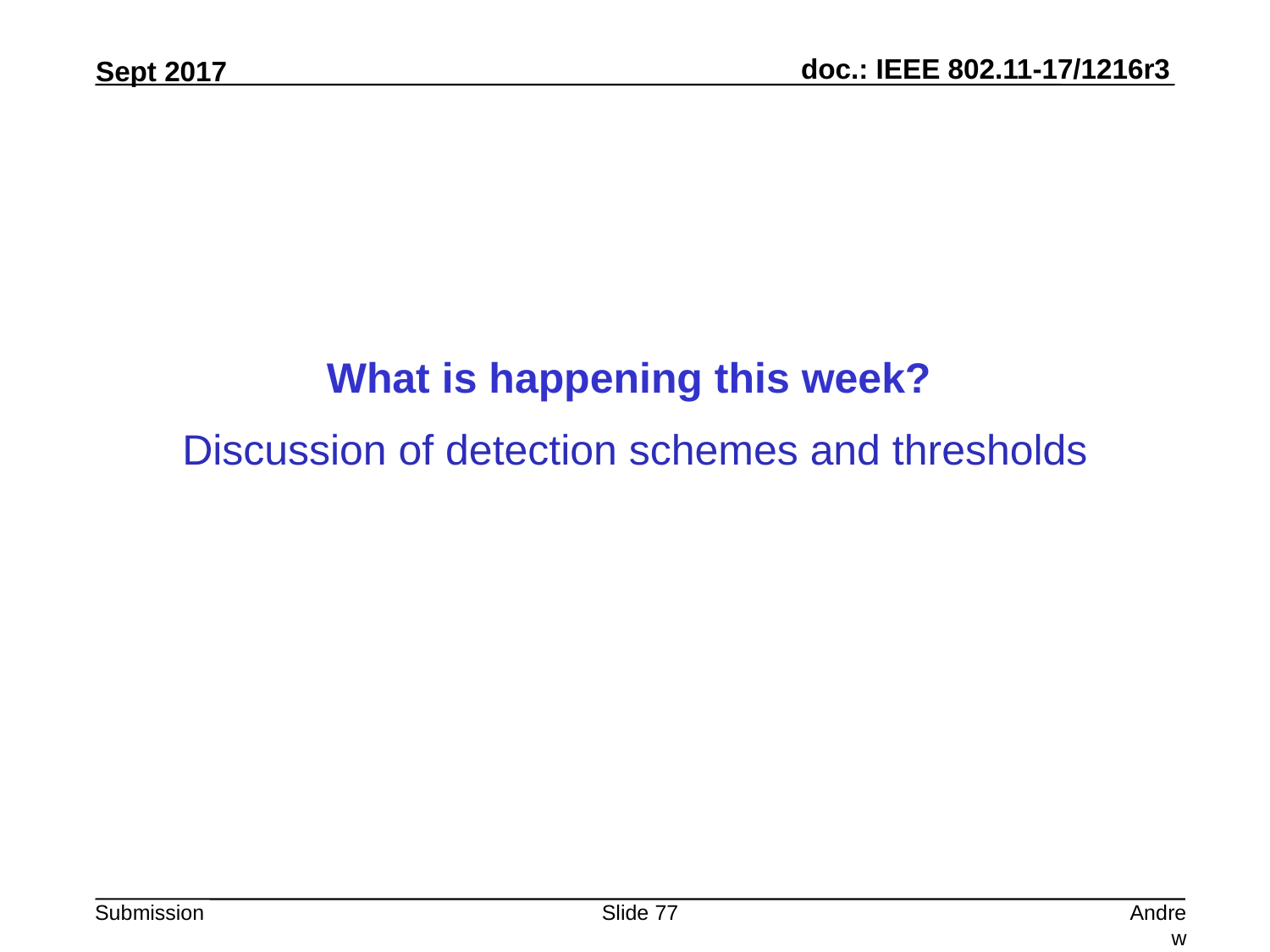

What is happening this week?
Discussion of detection schemes and thresholds
Slide 77
Andrew Myles, Cisco